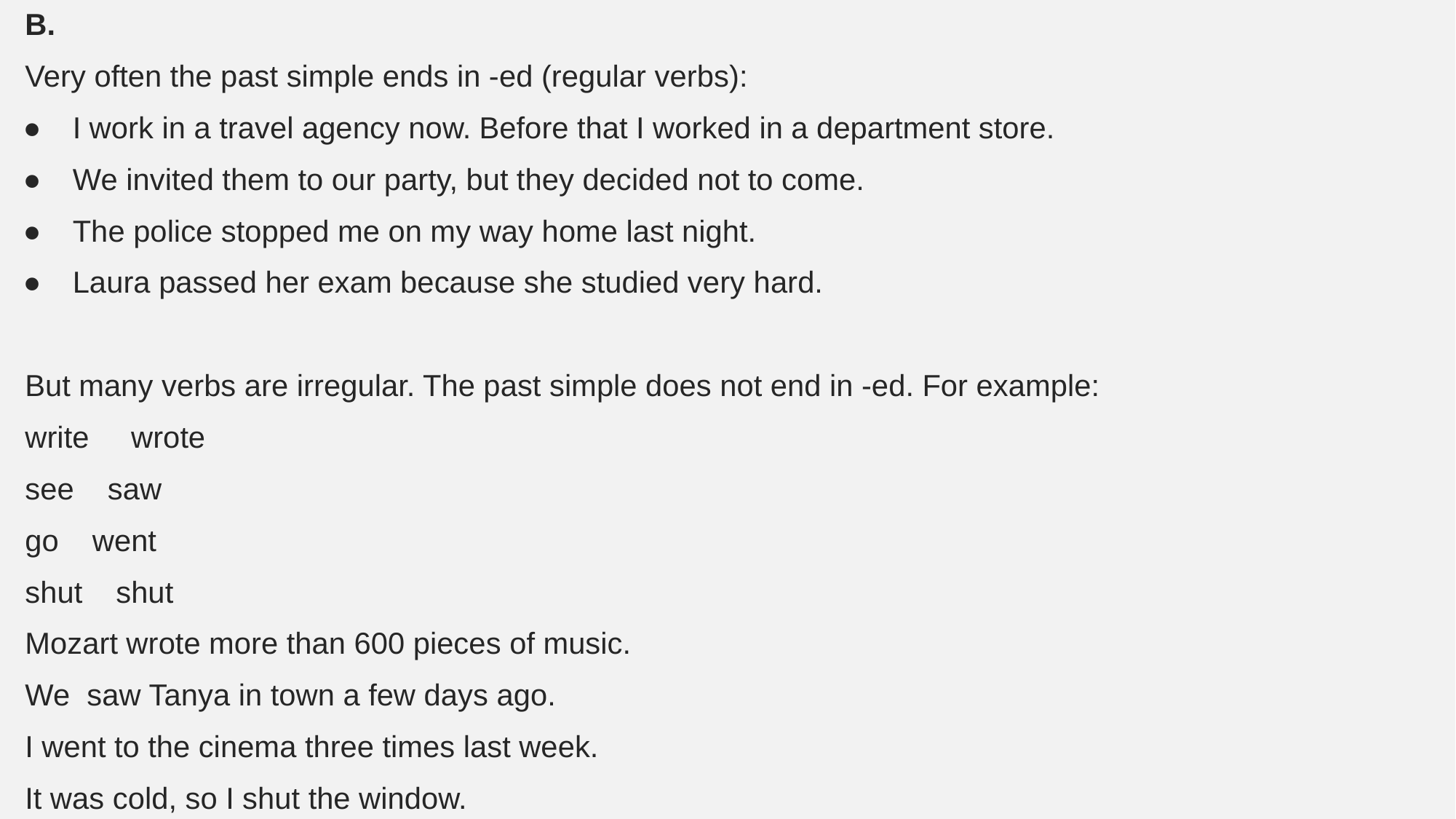

#
B.
Very often the past simple ends in -ed (regular verbs):
⦁    I work in a travel agency now. Before that I worked in a department store.
⦁    We invited them to our party, but they decided not to come.
⦁    The police stopped me on my way home last night.
⦁    Laura passed her exam because she studied very hard.

But many verbs are irregular. The past simple does not end in -ed. For example:
write     wrote
see    saw
go    went
shut    shut
Mozart wrote more than 600 pieces of music.
We  saw Tanya in town a few days ago.
I went to the cinema three times last week.
It was cold, so I shut the window.